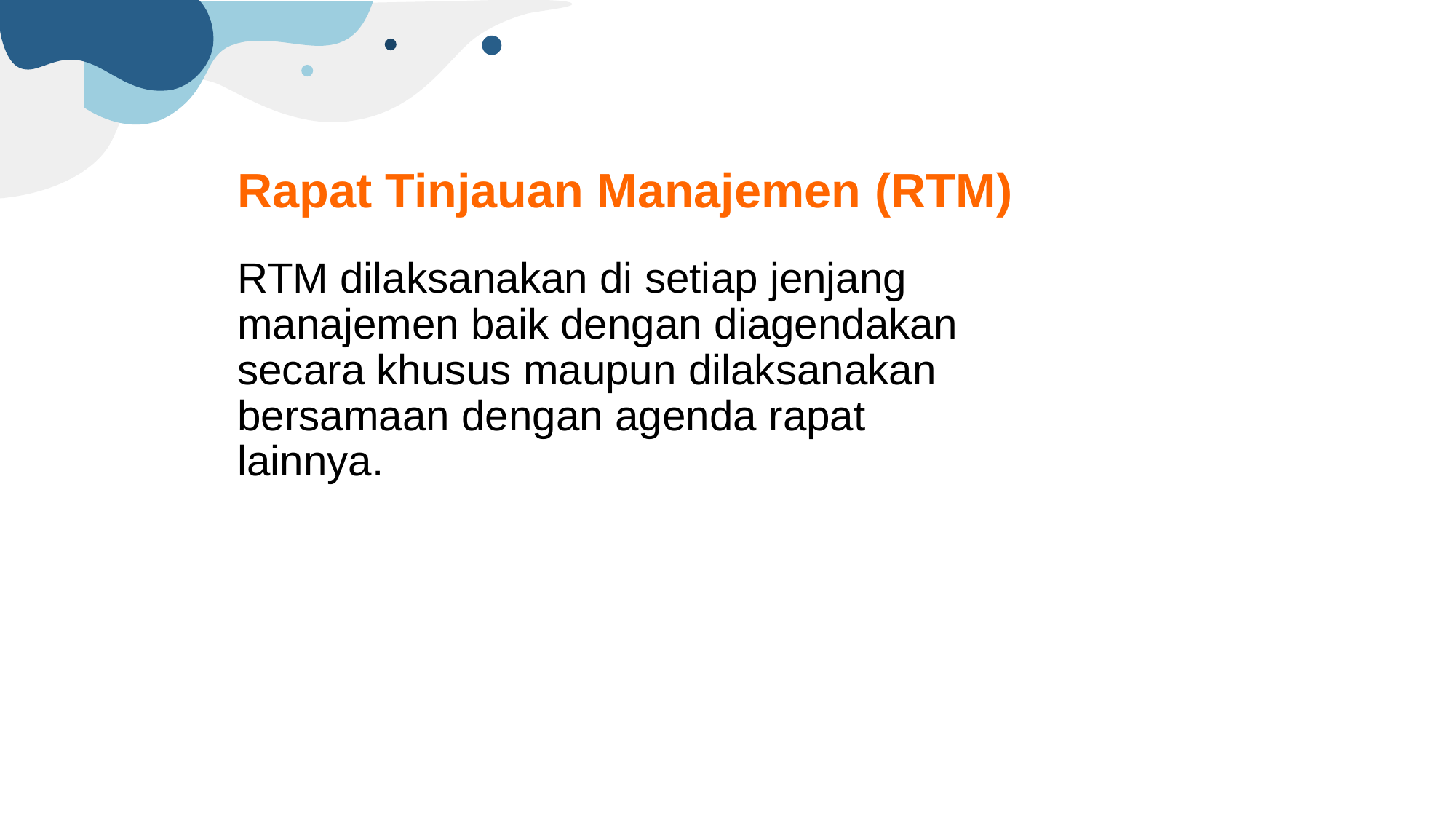

# Rapat Tinjauan Manajemen (RTM)
RTM dilaksanakan di setiap jenjang manajemen baik dengan diagendakan secara khusus maupun dilaksanakan bersamaan dengan agenda rapat lainnya.